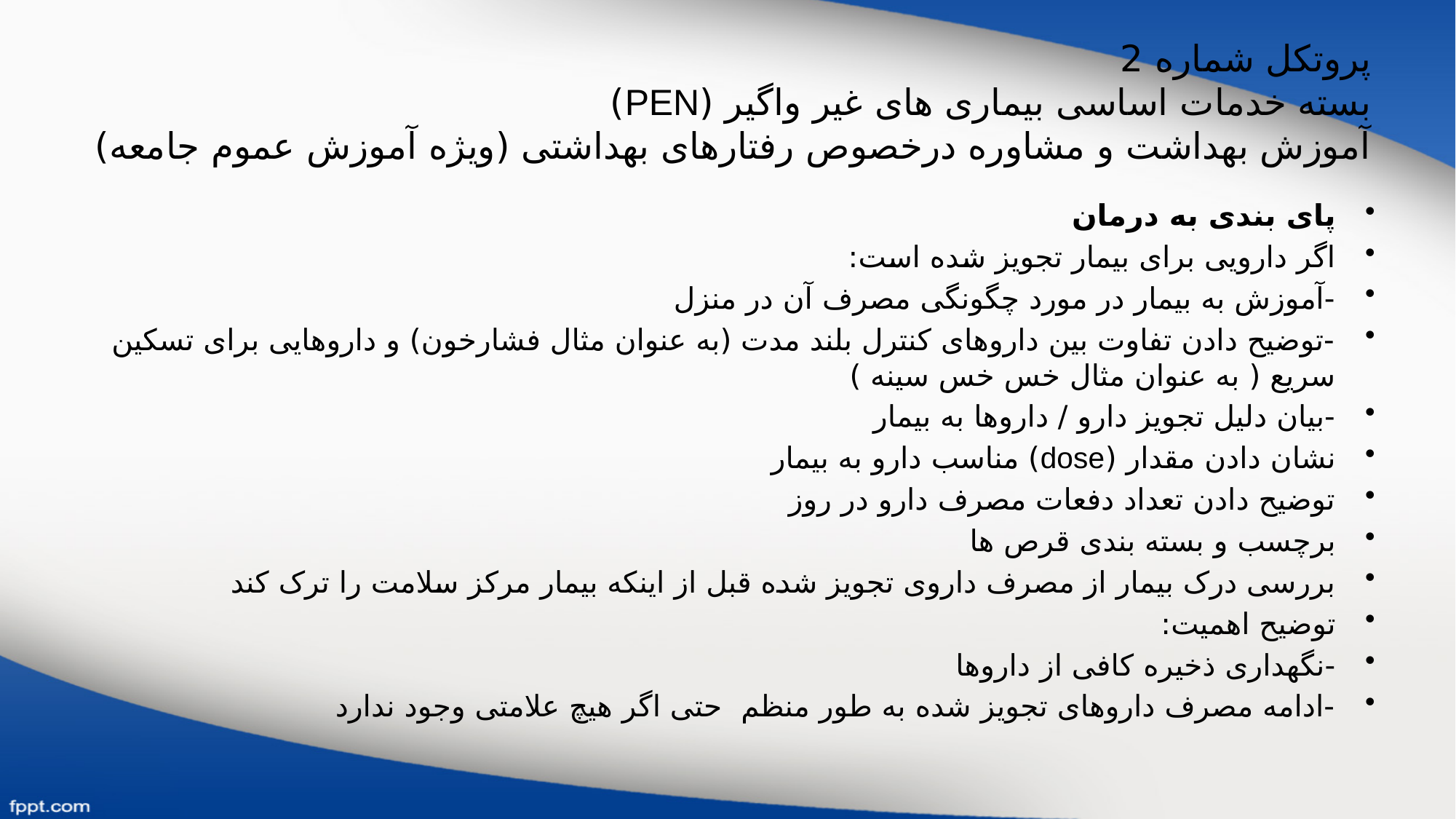

# پروتکل شماره 2 بسته خدمات اساسی بیماری های غیر واگیر (PEN) آموزش بهداشت و مشاوره درخصوص رفتارهای بهداشتی (ویژه آموزش عموم جامعه)
پای بندی به درمان
اگر دارویی برای بیمار تجویز شده است:
-آموزش به بیمار در مورد چگونگی مصرف آن در منزل
-توضیح دادن تفاوت بین داروهای کنترل بلند مدت (به عنوان مثال فشارخون) و داروهایی برای تسکین سریع ( به عنوان مثال خس خس سینه )
-بیان دلیل تجویز دارو / داروها به بیمار
نشان دادن مقدار (dose) مناسب دارو به بیمار
توضیح دادن تعداد دفعات مصرف دارو در روز
برچسب و بسته بندی قرص ها
بررسی درک بیمار از مصرف داروی تجویز شده قبل از اینکه بیمار مرکز سلامت را ترک کند
توضیح اهمیت:
-نگهداری ذخیره کافی از داروها
-ادامه مصرف داروهای تجویز شده به طور منظم  حتی اگر هیچ علامتی وجود ندارد